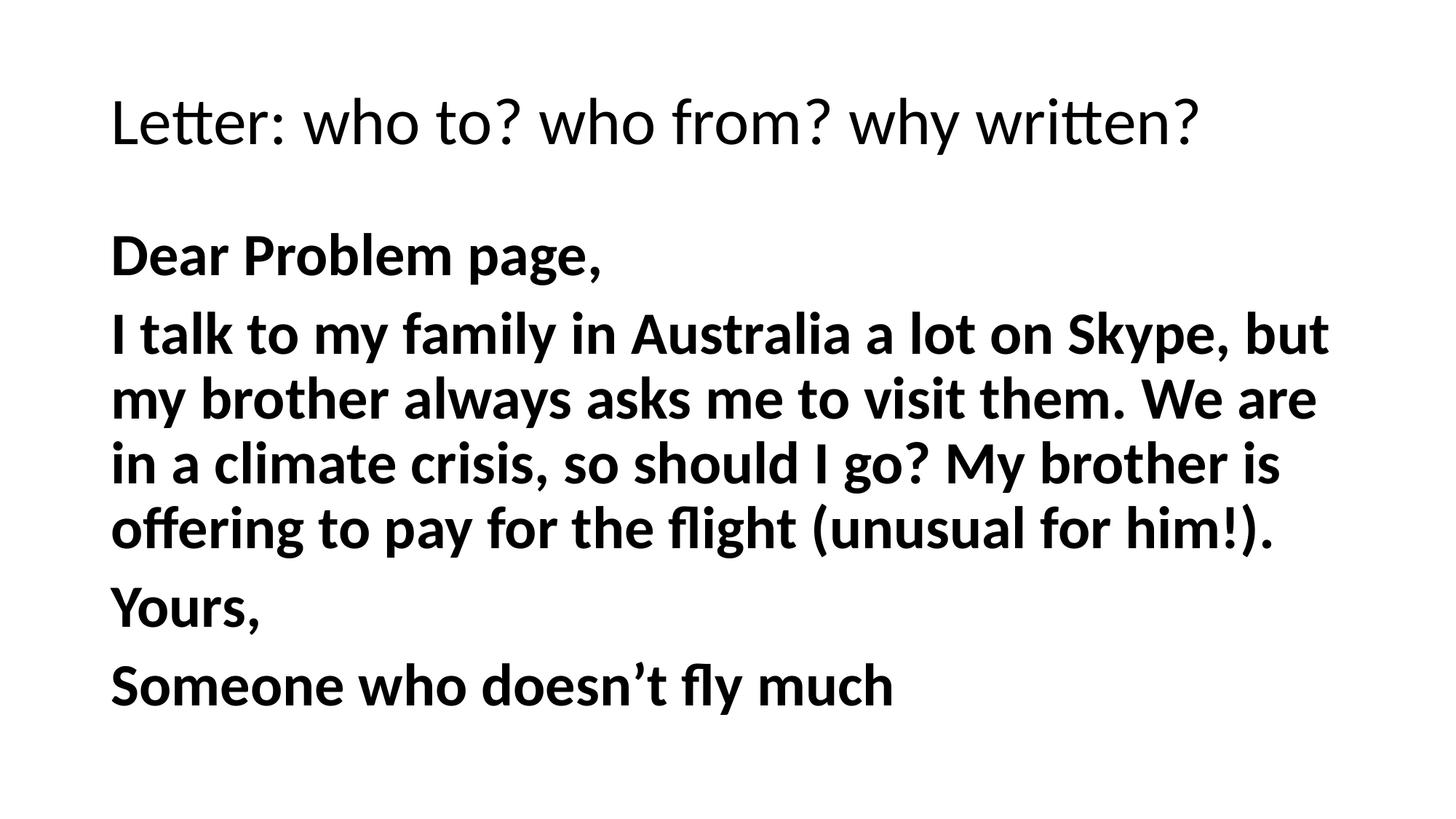

# Letter: who to? who from? why written?
Dear Problem page,
I talk to my family in Australia a lot on Skype, but my brother always asks me to visit them. We are in a climate crisis, so should I go? My brother is offering to pay for the flight (unusual for him!).
Yours,
Someone who doesn’t fly much